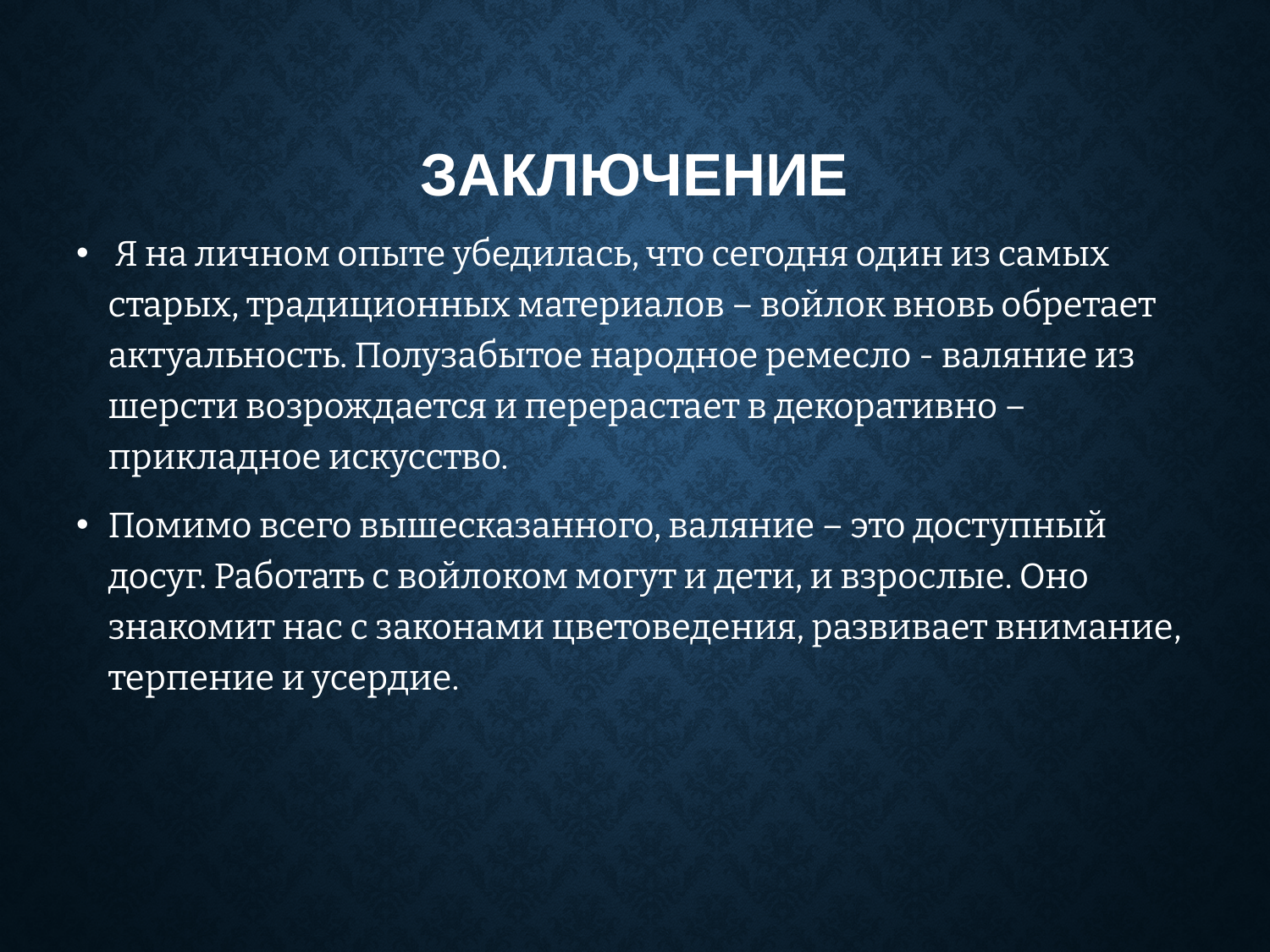

# Заключение
 Я на личном опыте убедилась, что сегодня один из самых старых, традиционных материалов – войлок вновь обретает актуальность. Полузабытое народное ремесло - валяние из шерсти возрождается и перерастает в декоративно – прикладное искусство.
Помимо всего вышесказанного, валяние – это доступный досуг. Работать с войлоком могут и дети, и взрослые. Оно знакомит нас с законами цветоведения, развивает внимание, терпение и усердие.